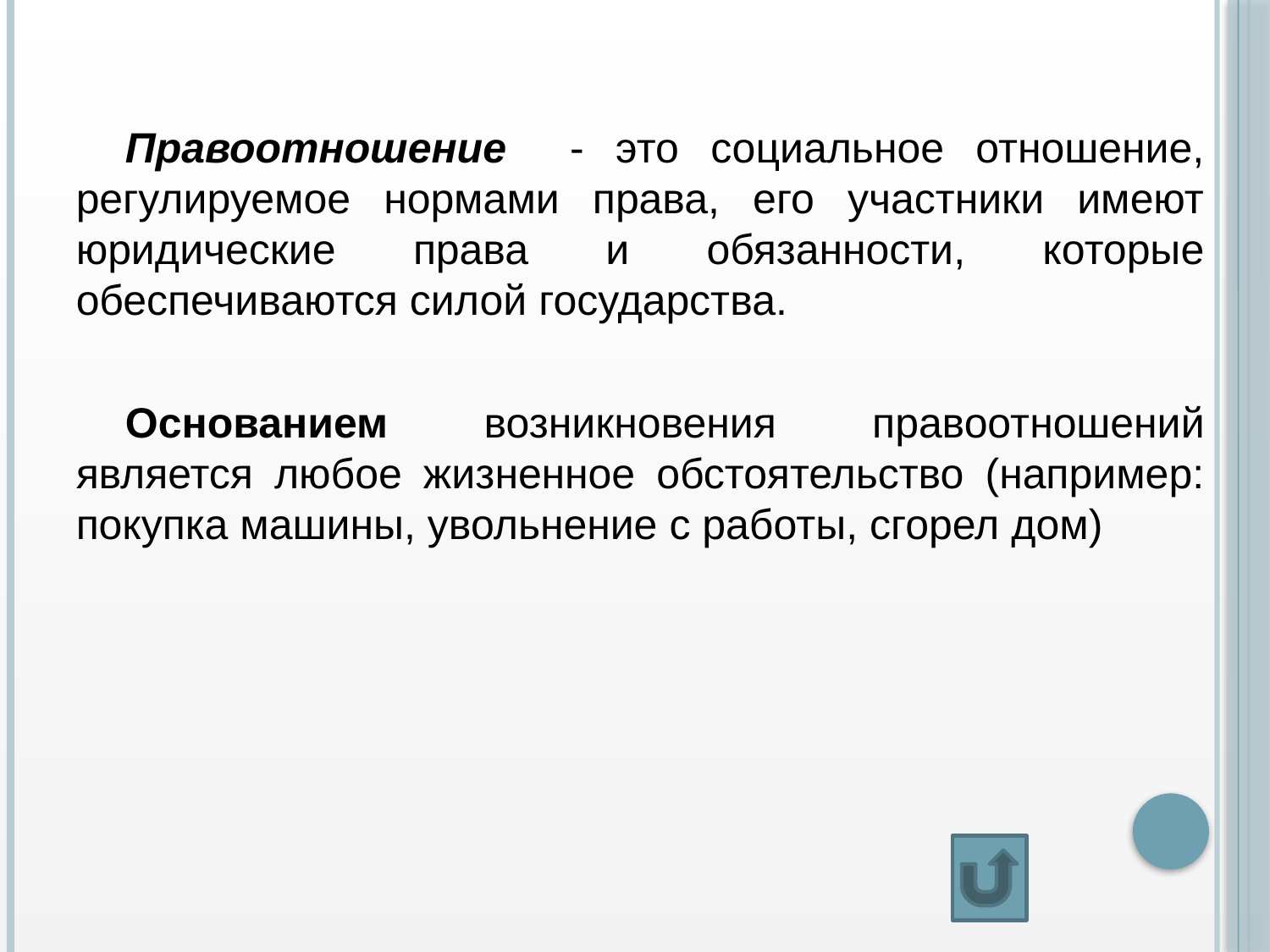

Правоотношение  - это социальное отношение, регулируемое нормами права, его участники имеют юридические права и обязанности, которые обеспечиваются силой государства.

Основанием возникновения правоотношений является любое жизненное обстоятельство (например: покупка машины, увольнение с работы, сгорел дом)